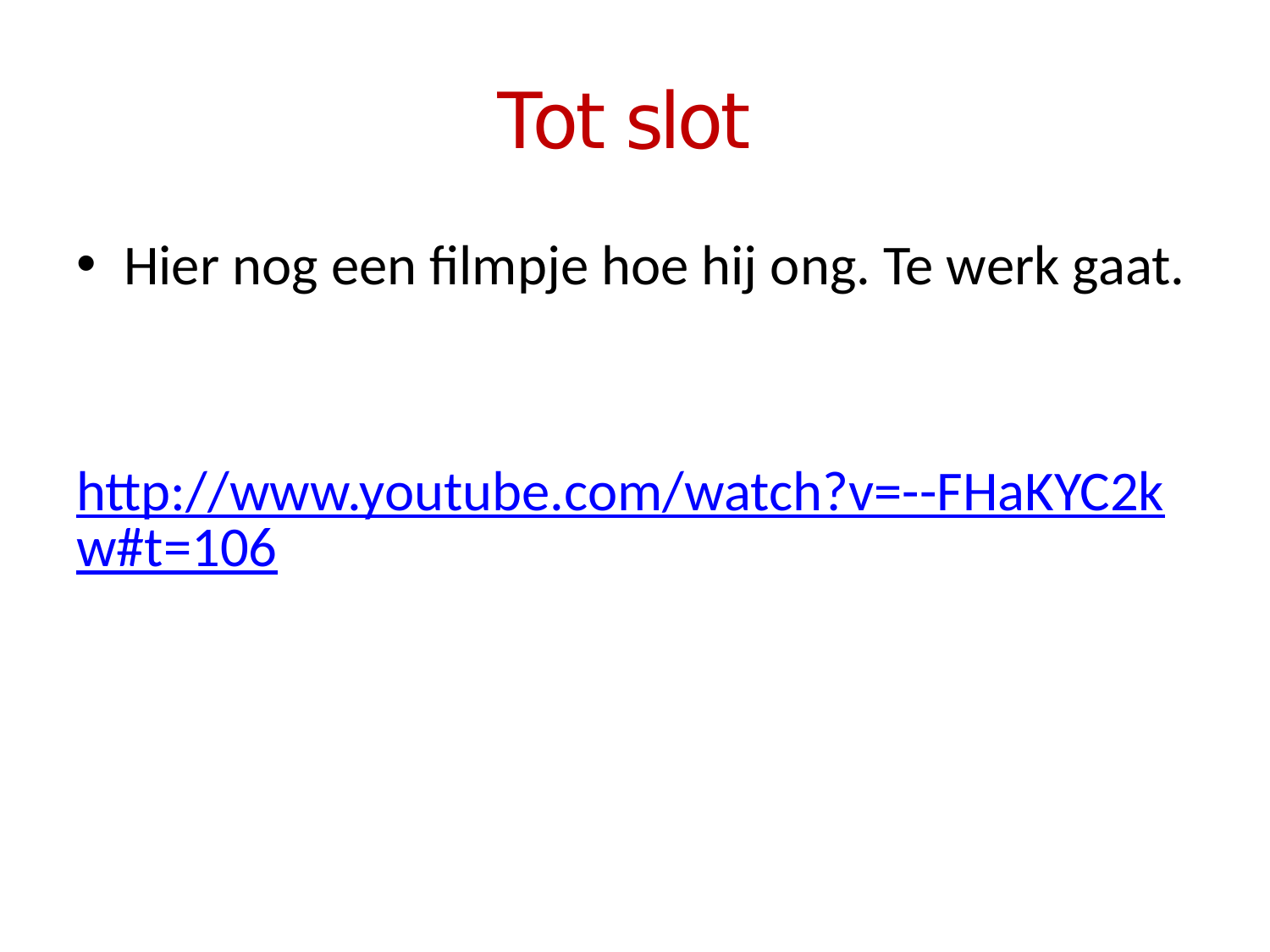

# Tot slot
Hier nog een filmpje hoe hij ong. Te werk gaat.

 http://www.youtube.com/watch?v=--FHaKYC2kw#t=106